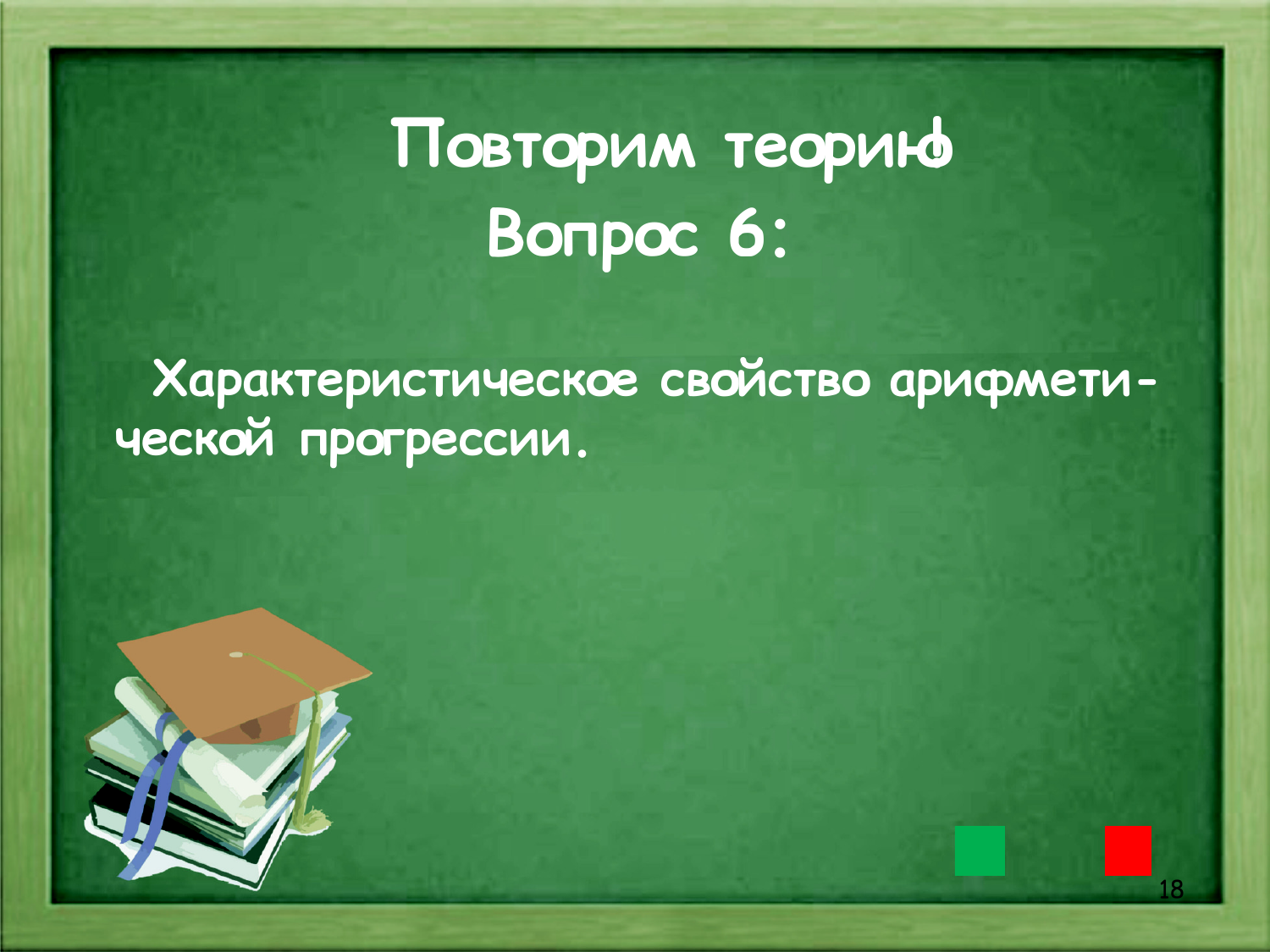

Повторим теорию!
Вопрос 6:

    Характеристическое свойство арифмети-ческой прогрессии.

18